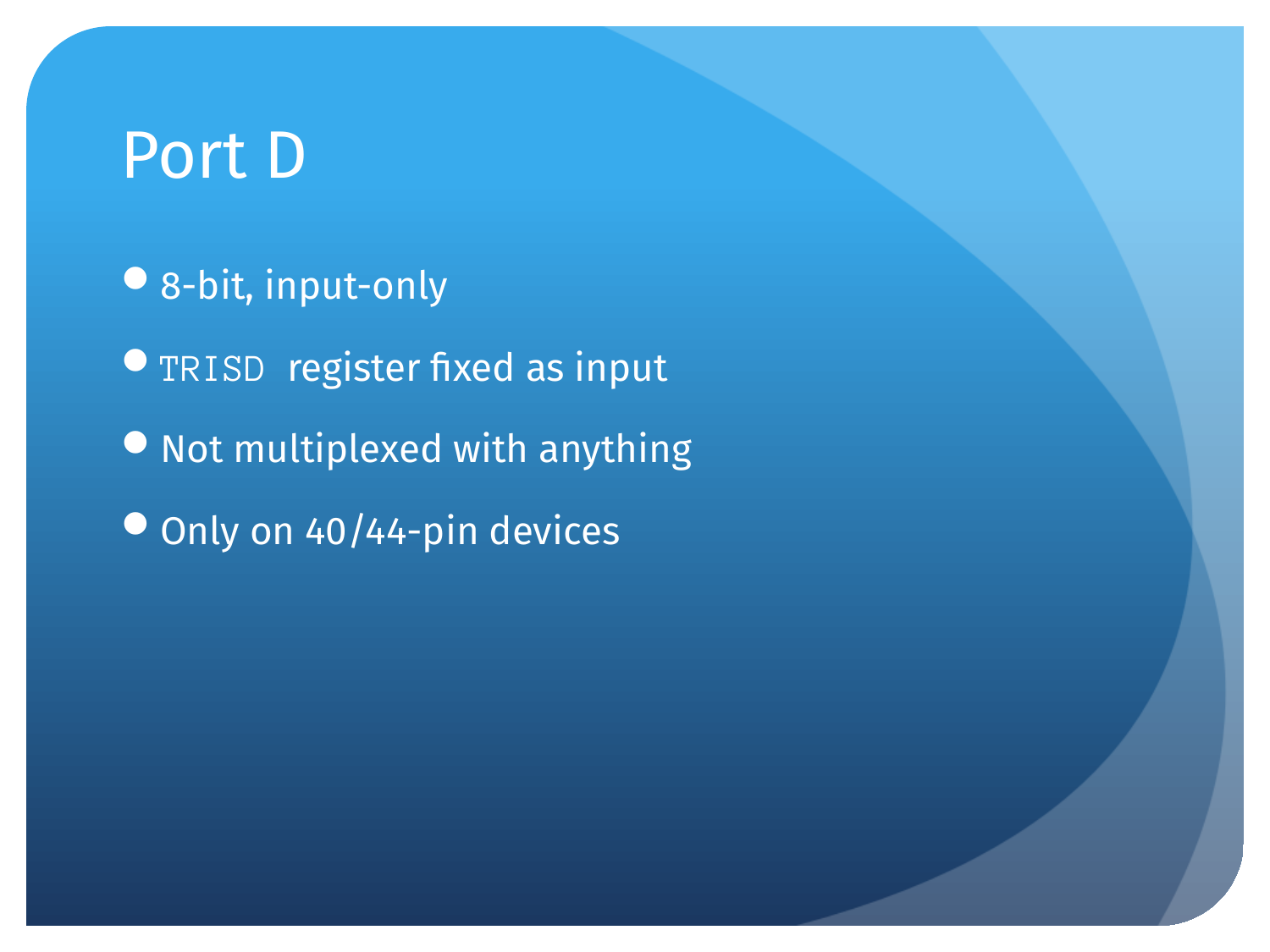

# Port D
8-bit, input-only
TRISD register fixed as input
Not multiplexed with anything
Only on 40/44-pin devices